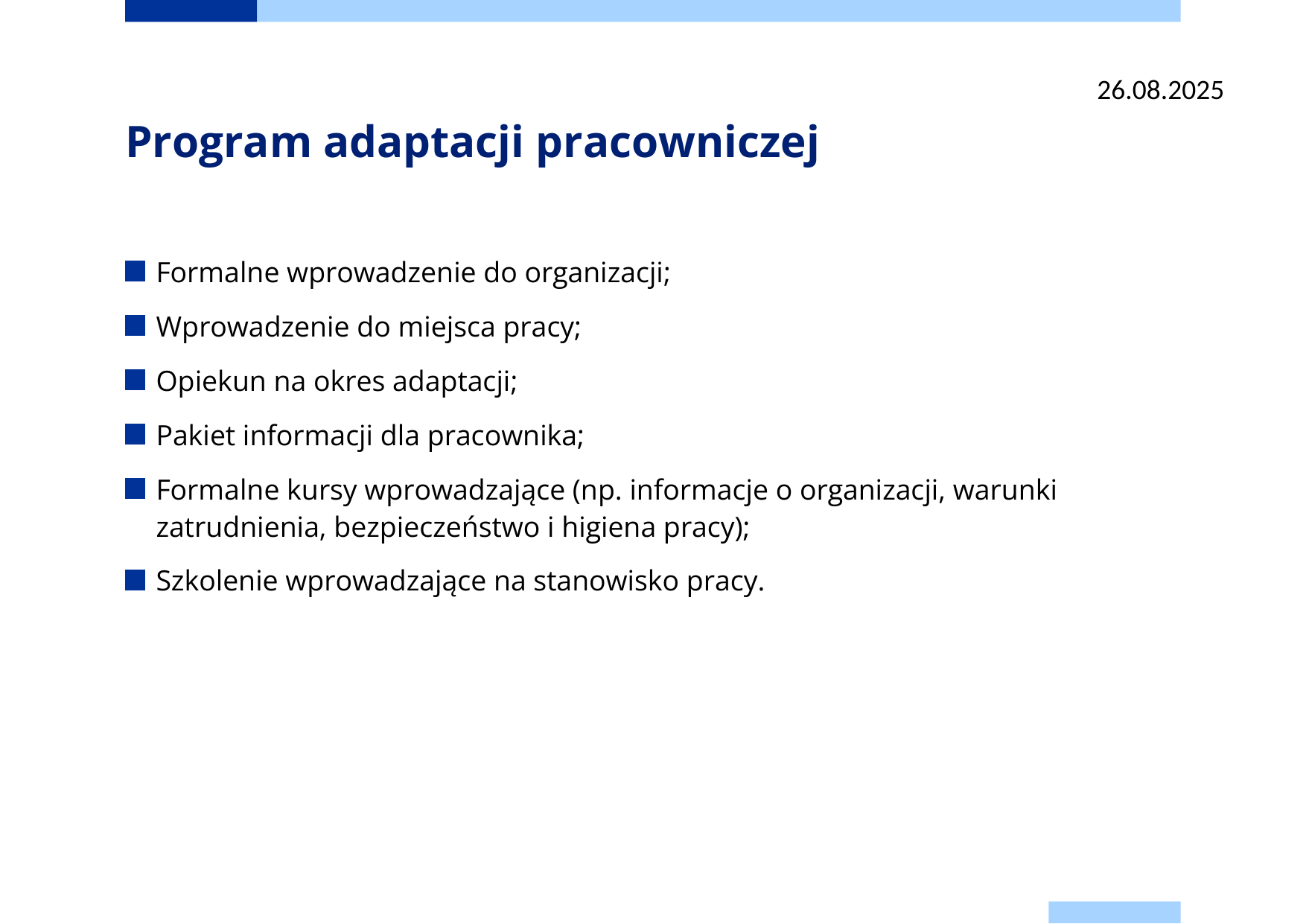

26.08.2025
# Program adaptacji pracowniczej
Formalne wprowadzenie do organizacji;
Wprowadzenie do miejsca pracy;
Opiekun na okres adaptacji;
Pakiet informacji dla pracownika;
Formalne kursy wprowadzające (np. informacje o organizacji, warunki zatrudnienia, bezpieczeństwo i higiena pracy);
Szkolenie wprowadzające na stanowisko pracy.